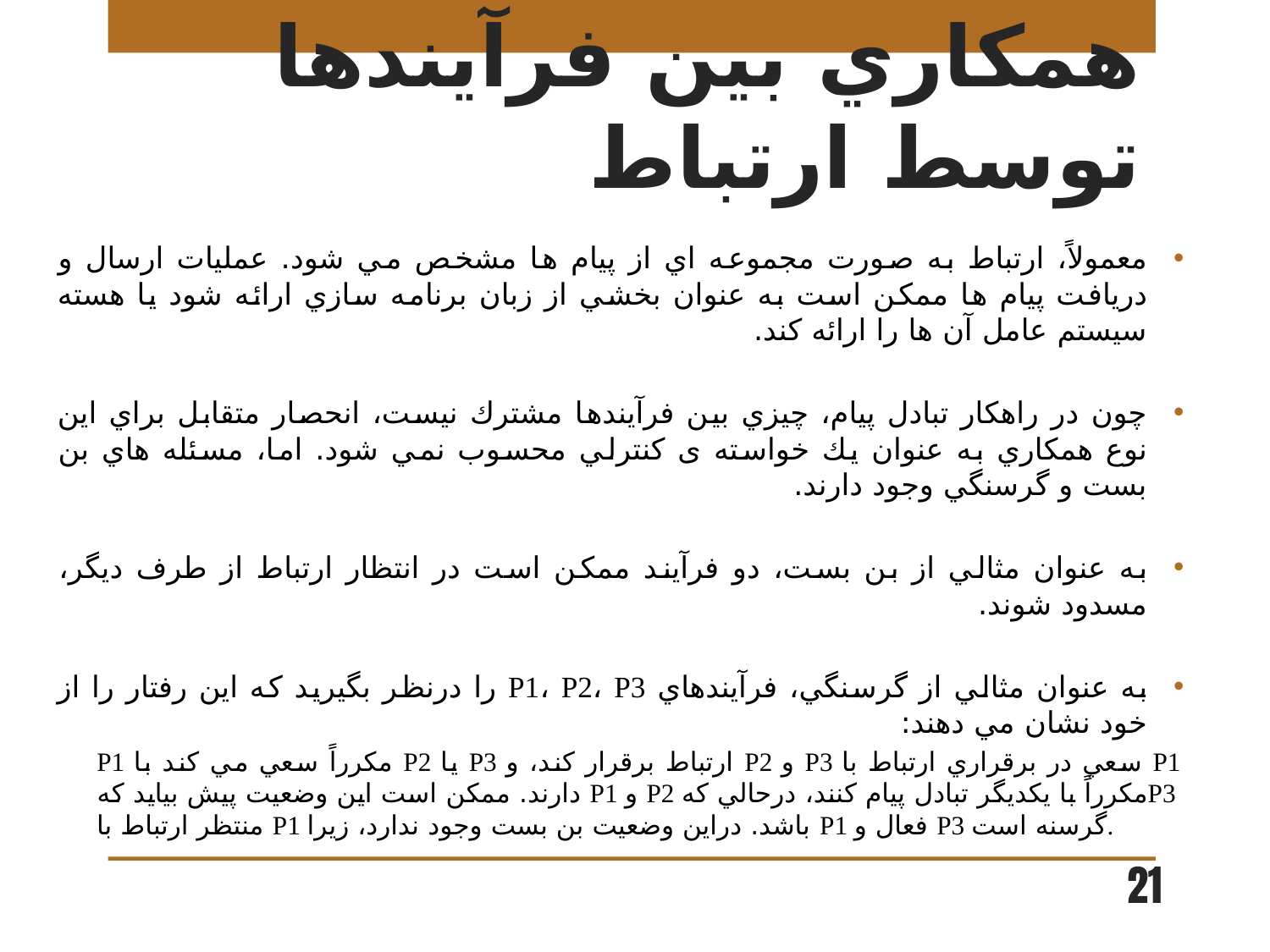

# همكاري بين فرآيندها توسط ارتباط
معمولاً، ارتباط به صورت مجموعه اي از پيام ها مشخص مي شود. عمليات ارسال و دريافت پيام ها ممكن است به عنوان بخشي از زبان برنامه سازي ارائه شود يا هسته سيستم عامل آن ها را ارائه كند.

چون در راهكار تبادل پيام، چيزي بين فرآيندها مشترك نيست، انحصار متقابل براي اين نوع همكاري به عنوان يك خواسته ی كنترلي محسوب نمي شود. اما، مسئله هاي بن بست و گرسنگي وجود دارند.

به عنوان مثالي از بن بست، دو فرآيند ممكن است در انتظار ارتباط از طرف ديگر، مسدود شوند.

به عنوان مثالي از گرسنگي، فرآيندهاي P1، P2، P3 را درنظر بگيريد كه اين رفتار را از خود نشان مي دهند:
P1 مكرراً سعي مي كند با P2 يا P3 ارتباط برقرار كند، و P2 و P3 سعي در برقراري ارتباط با P1 دارند. ممكن است اين وضعيت پيش بيايد كه P1 و P2 مكرراً با يكديگر تبادل پيام كنند، درحالي كهP3  منتظر ارتباط با P1 باشد. دراين وضعيت بن بست وجود ندارد، زيرا P1 فعال و P3 گرسنه است.
21